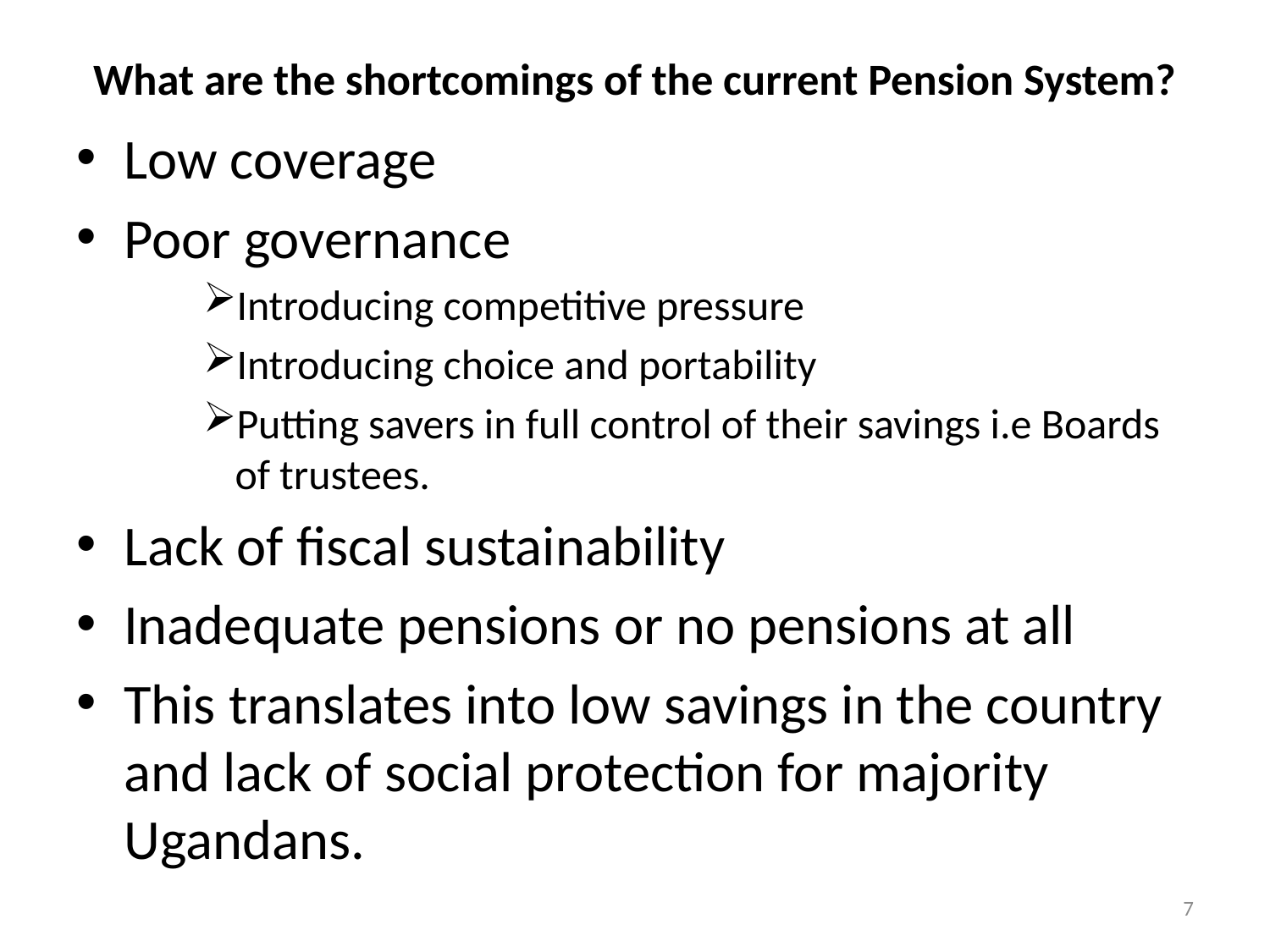

# What are the shortcomings of the current Pension System?
Low coverage
Poor governance
Introducing competitive pressure
Introducing choice and portability
Putting savers in full control of their savings i.e Boards of trustees.
Lack of fiscal sustainability
Inadequate pensions or no pensions at all
This translates into low savings in the country and lack of social protection for majority Ugandans.

7